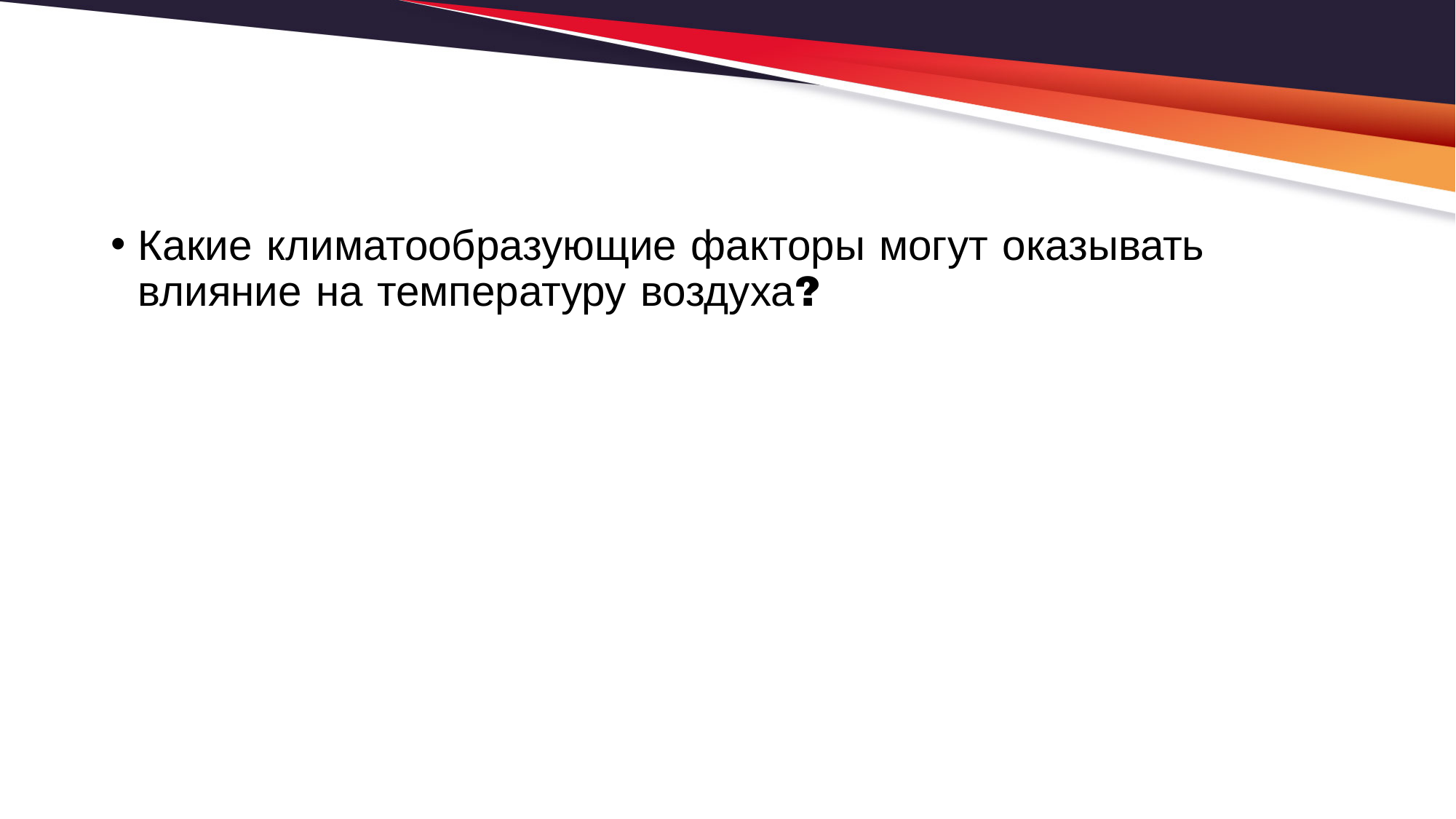

#
Какие климатообразующие факторы могут оказывать влияние на температуру воздуха?